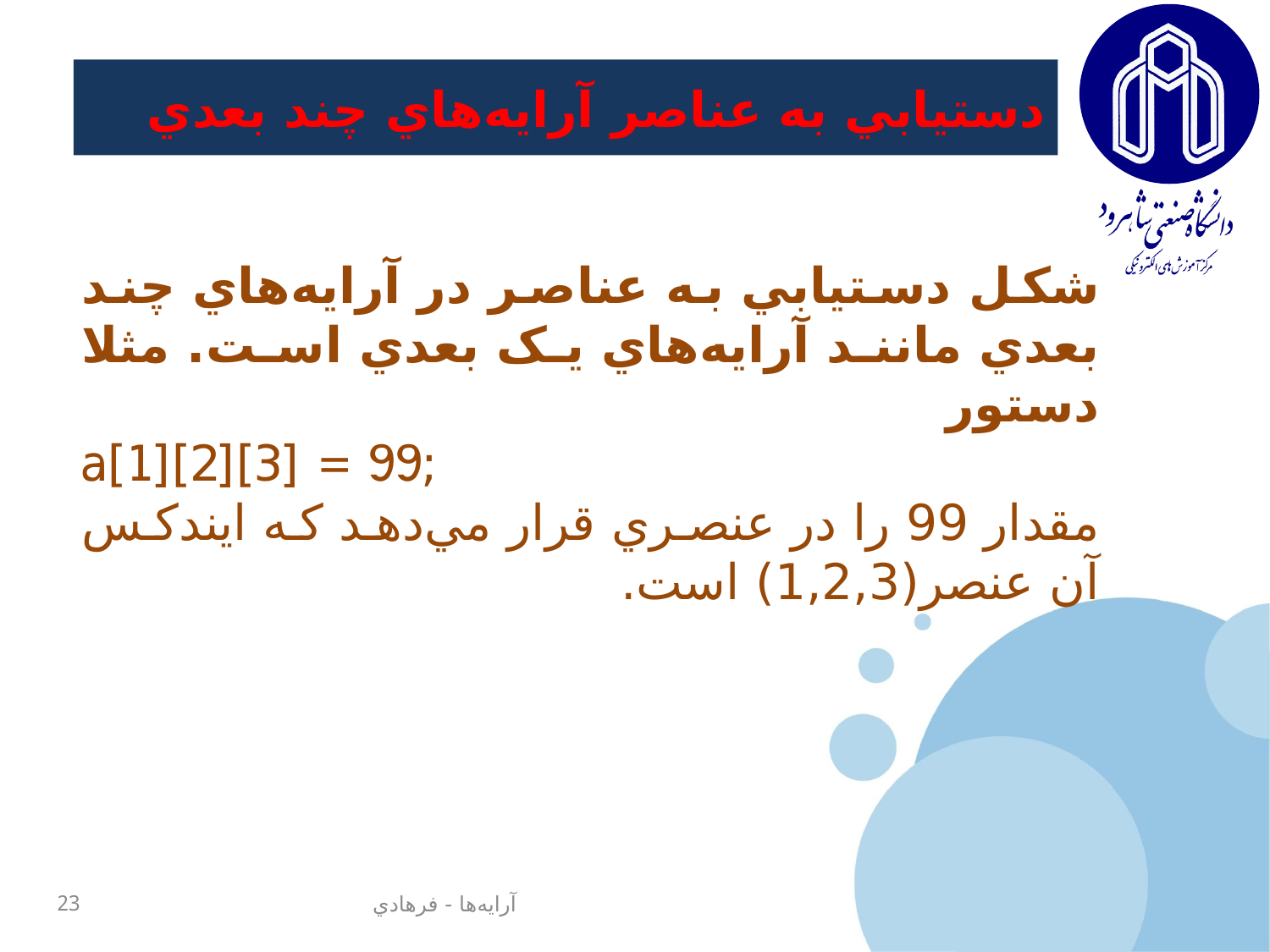

# دستيابي به عناصر آرايه‌هاي چند بعدي
شکل دستيابي به عناصر در آرايه‌هاي چند بعدي مانند آرايه‌هاي يک بعدي است. مثلا دستور
a[1][2][3] = 99;
مقدار 99 را در عنصري قرار مي‌دهد که ايندکس آن عنصر(1,2,3) است.
23
آرايه‌ها - فرهادي